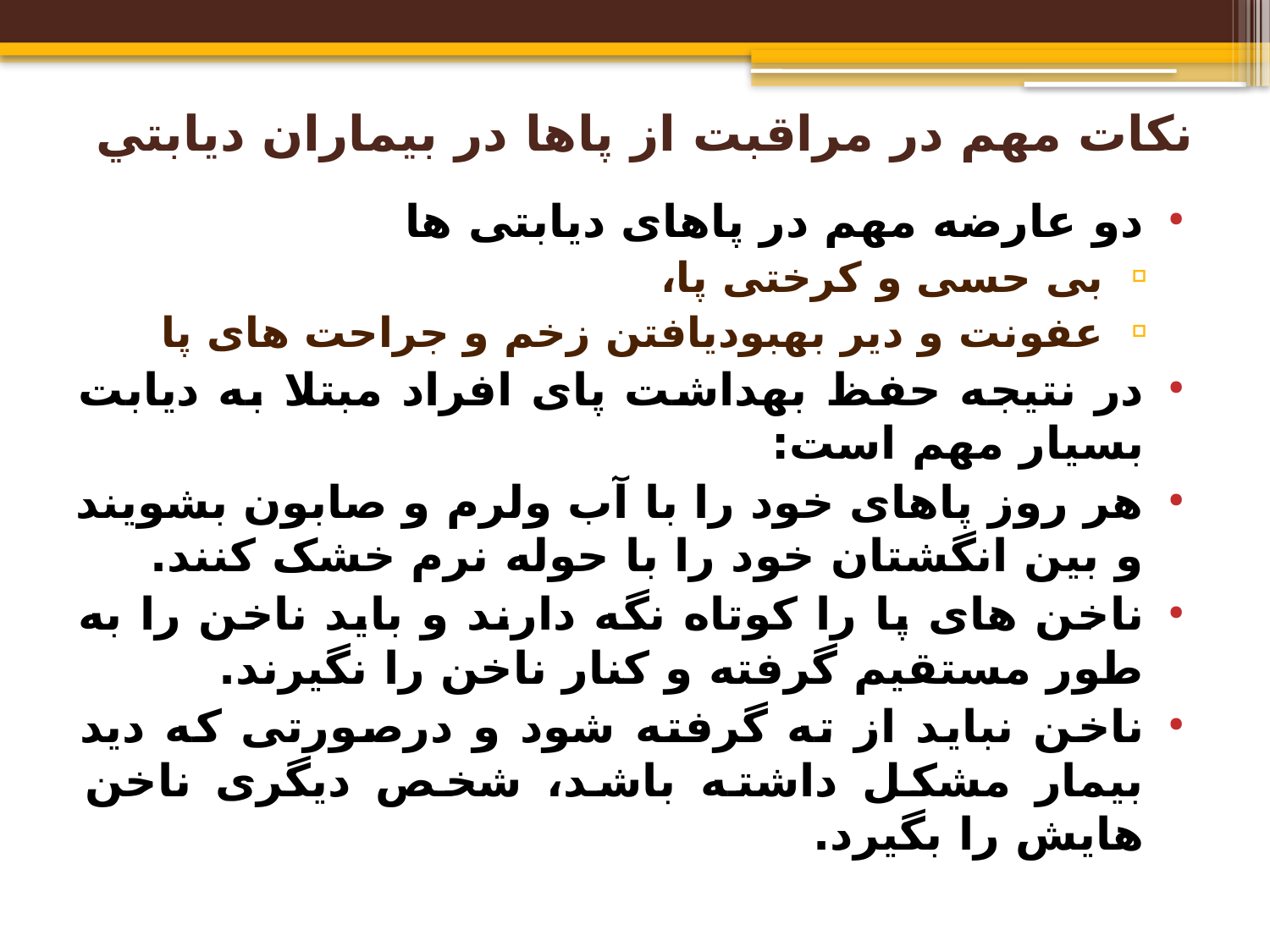

# نكات مهم در مراقبت از پاها در بيماران ديابتي
دو عارضه مهم در پاهای دیابتی ها
بی حسی و کرختی پا،
عفونت و دیر بهبودیافتن زخم و جراحت های پا
در نتیجه حفظ بهداشت پای افراد مبتلا به دیابت بسیار مهم است:
هر روز پاهای خود را با آب ولرم و صابون بشویند و بین انگشتان خود را با حوله نرم خشک کنند.
ناخن های پا را کوتاه نگه دارند و باید ناخن را به طور مستقیم گرفته و کنار ناخن را نگیرند.
ناخن نباید از ته گرفته شود و درصورتی که دید بیمار مشکل داشته باشد، شخص دیگری ناخن هایش را بگیرد.